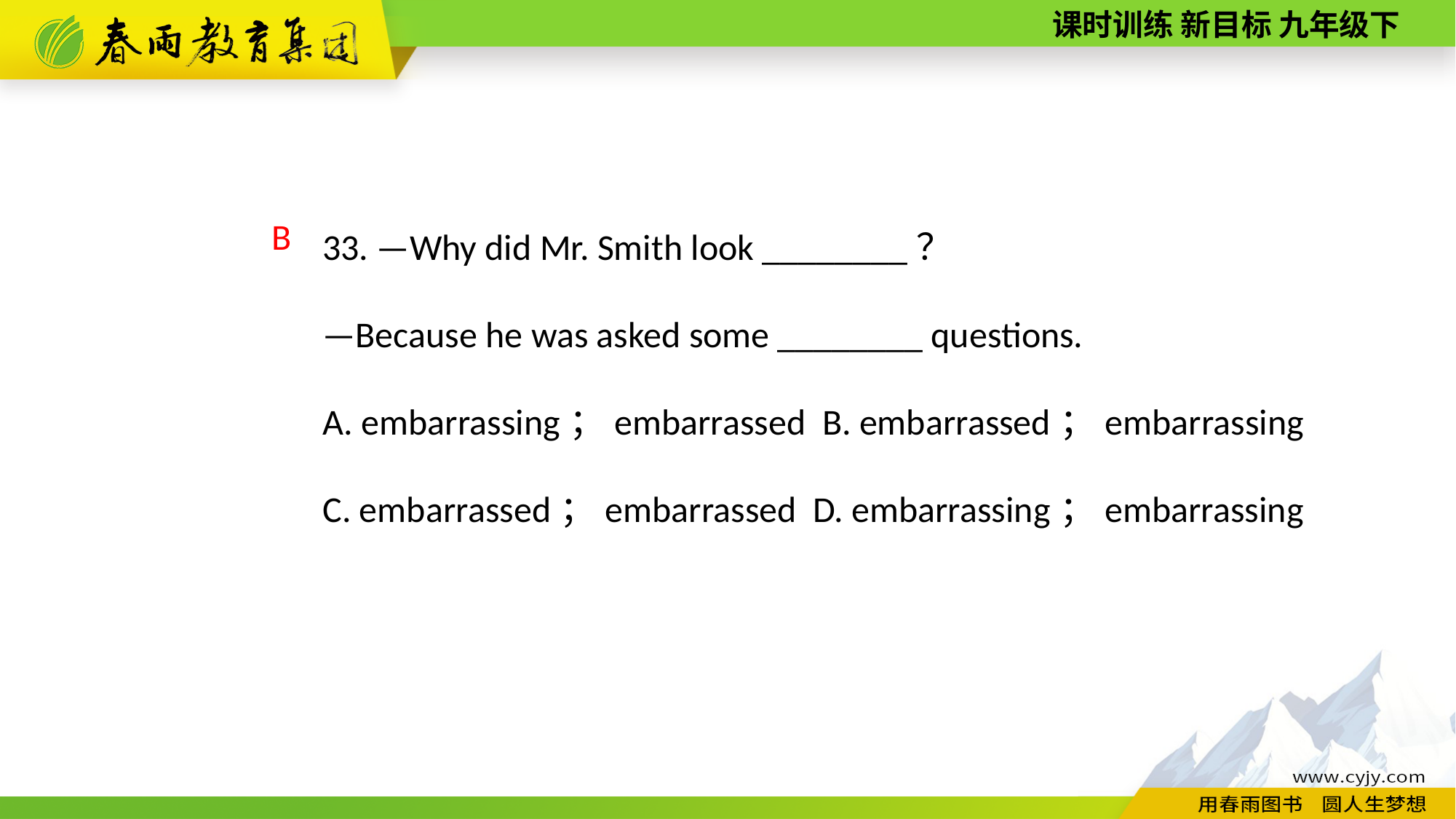

33. —Why did Mr. Smith look ________？
—Because he was asked some ________ questions.
A. embarrassing；embarrassed  B. embarrassed；embarrassing
C. embarrassed；embarrassed  D. embarrassing；embarrassing
B